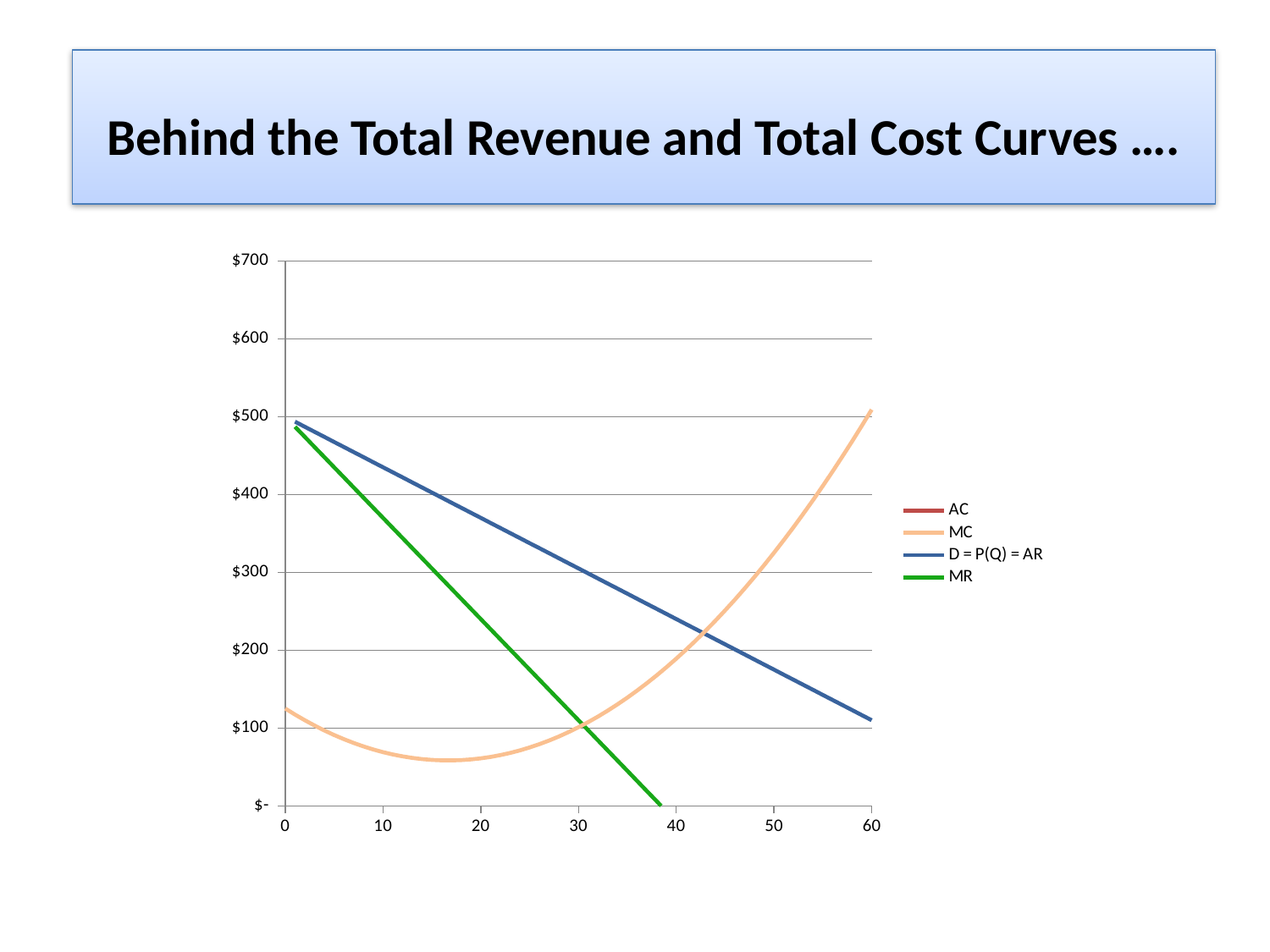

Behind the Total Revenue and Total Cost Curves ….

### Chart

| Category |  |  |  |  |
|---|---|---|---|---|